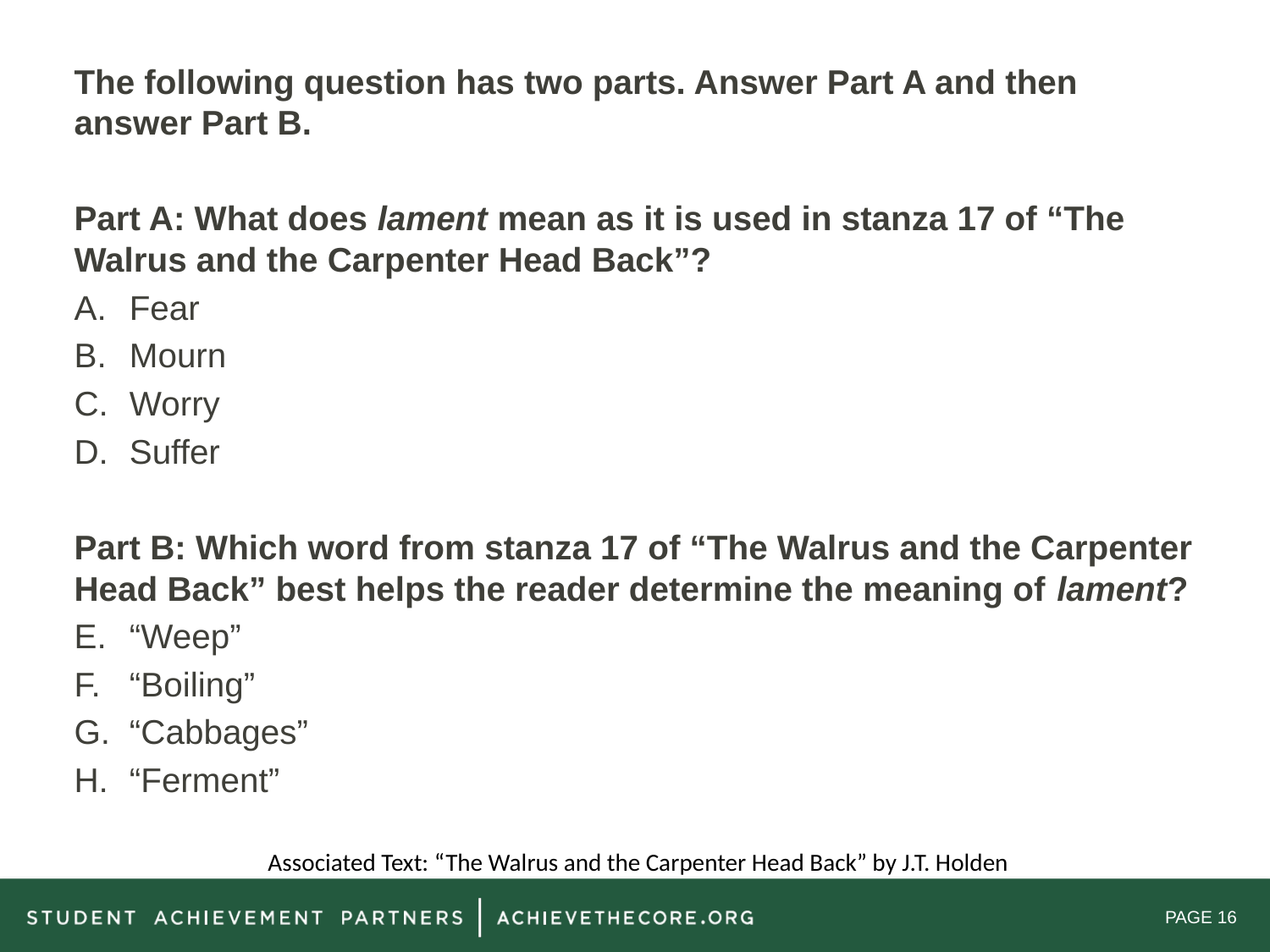

The following question has two parts. Answer Part A and then answer Part B.

Part A: What does lament mean as it is used in stanza 17 of “The Walrus and the Carpenter Head Back”?
Fear
Mourn
Worry
Suffer

Part B: Which word from stanza 17 of “The Walrus and the Carpenter Head Back” best helps the reader determine the meaning of lament?
“Weep”
“Boiling”
“Cabbages”
“Ferment”

Associated Text: “The Walrus and the Carpenter Head Back” by J.T. Holden